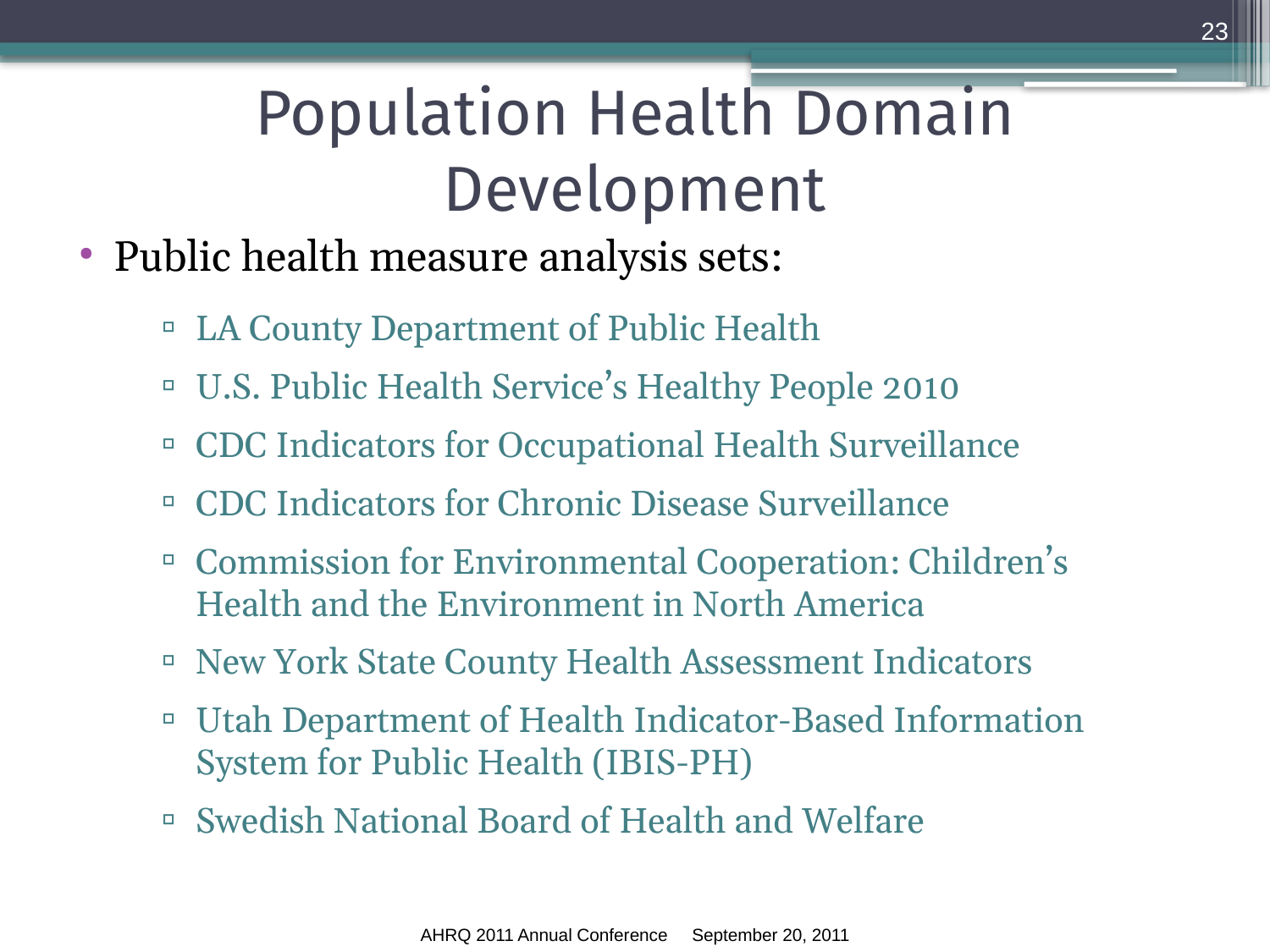

23
# Population Health Domain Development
Public health measure analysis sets:
LA County Department of Public Health
U.S. Public Health Service’s Healthy People 2010
CDC Indicators for Occupational Health Surveillance
CDC Indicators for Chronic Disease Surveillance
Commission for Environmental Cooperation: Children’s Health and the Environment in North America
New York State County Health Assessment Indicators
Utah Department of Health Indicator-Based Information System for Public Health (IBIS-PH)
Swedish National Board of Health and Welfare